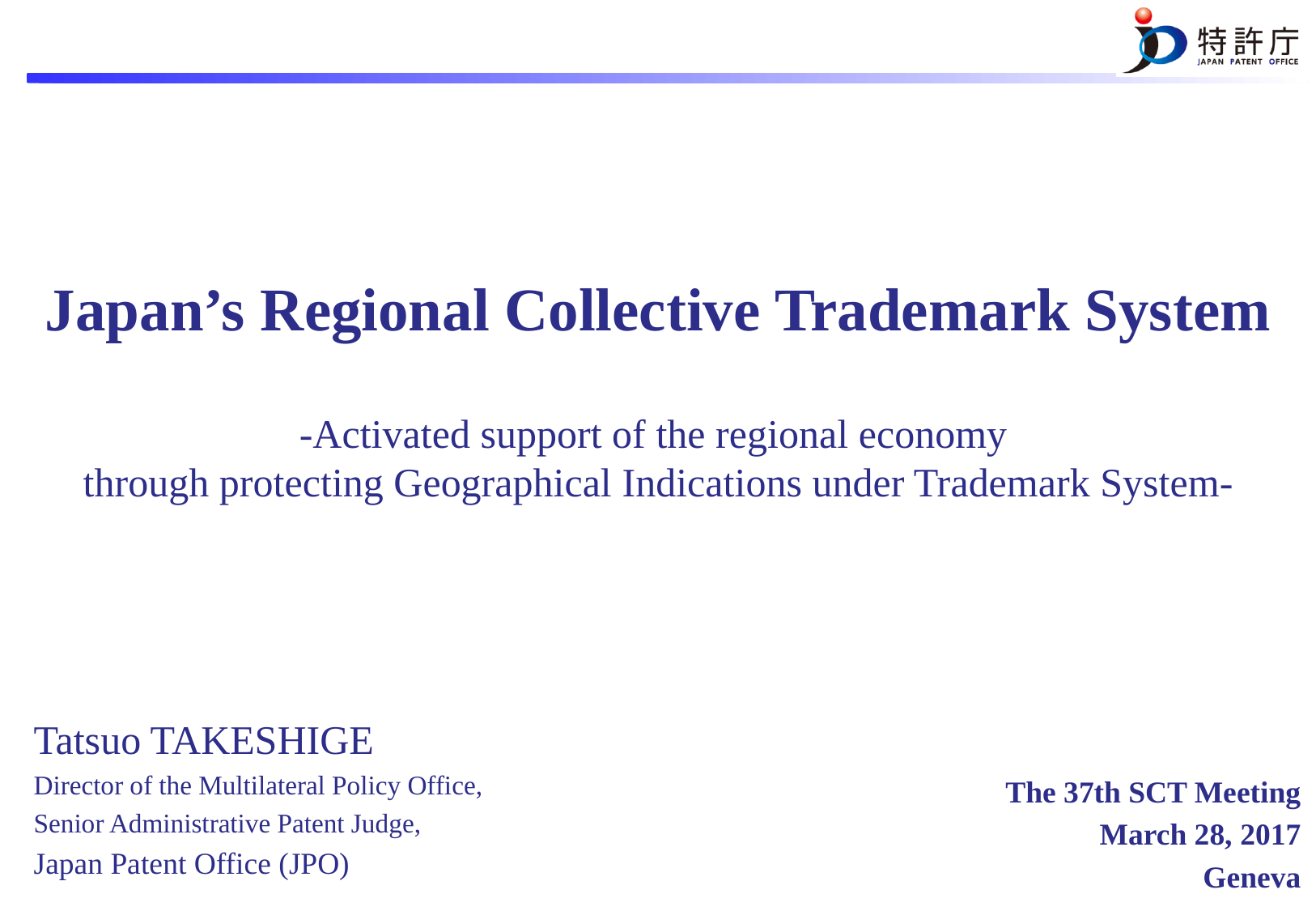

# Japan’s Regional Collective Trademark System
-Activated support of the regional economy
through protecting Geographical Indications under Trademark System-
Tatsuo TAKESHIGE
Director of the Multilateral Policy Office,
Senior Administrative Patent Judge,
Japan Patent Office (JPO)
The 37th SCT Meeting
March 28, 2017
Geneva